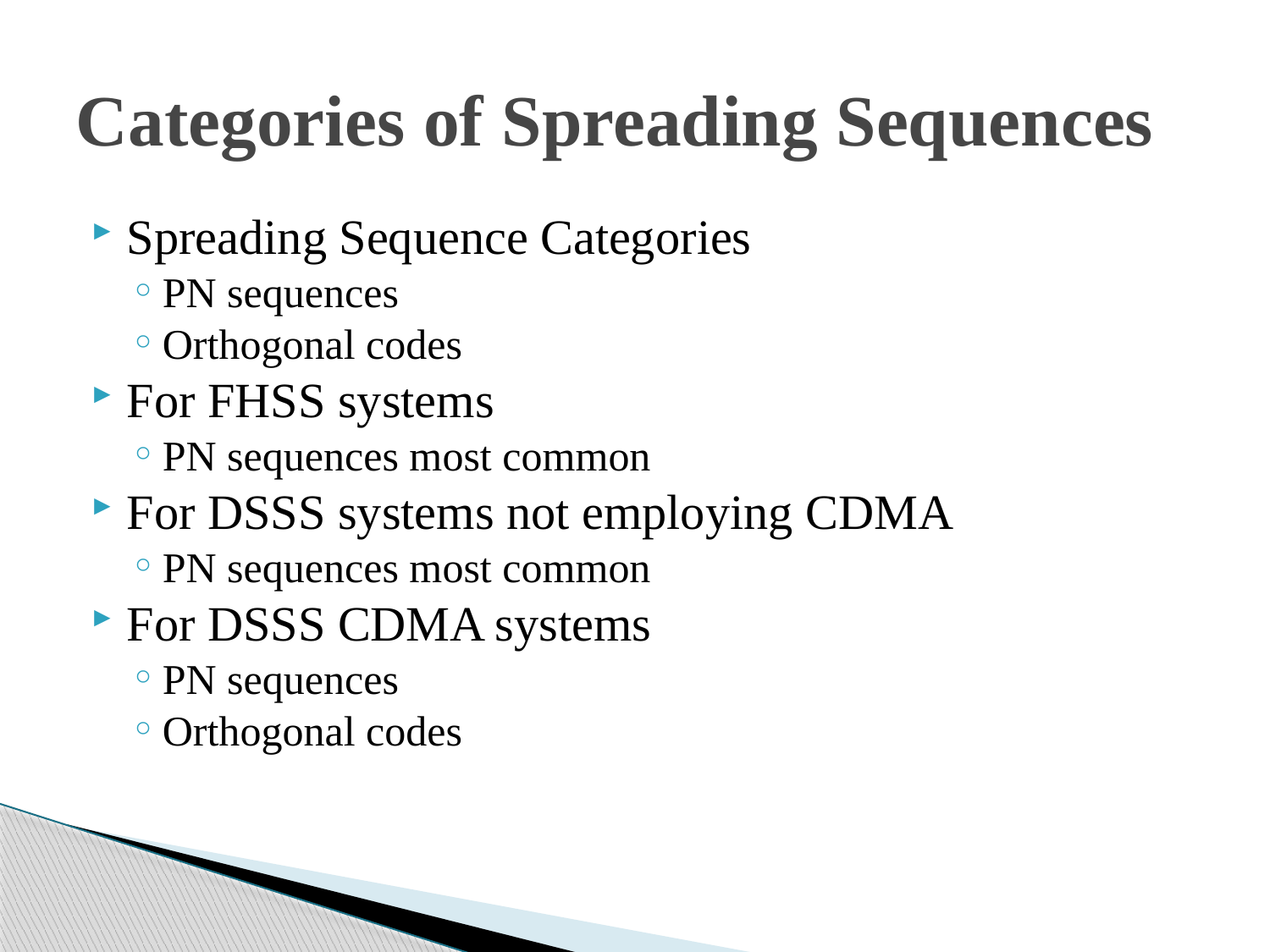

# Categories of Spreading Sequences
Spreading Sequence Categories
PN sequences
Orthogonal codes
For FHSS systems
PN sequences most common
For DSSS systems not employing CDMA
PN sequences most common
For DSSS CDMA systems
PN sequences
Orthogonal codes